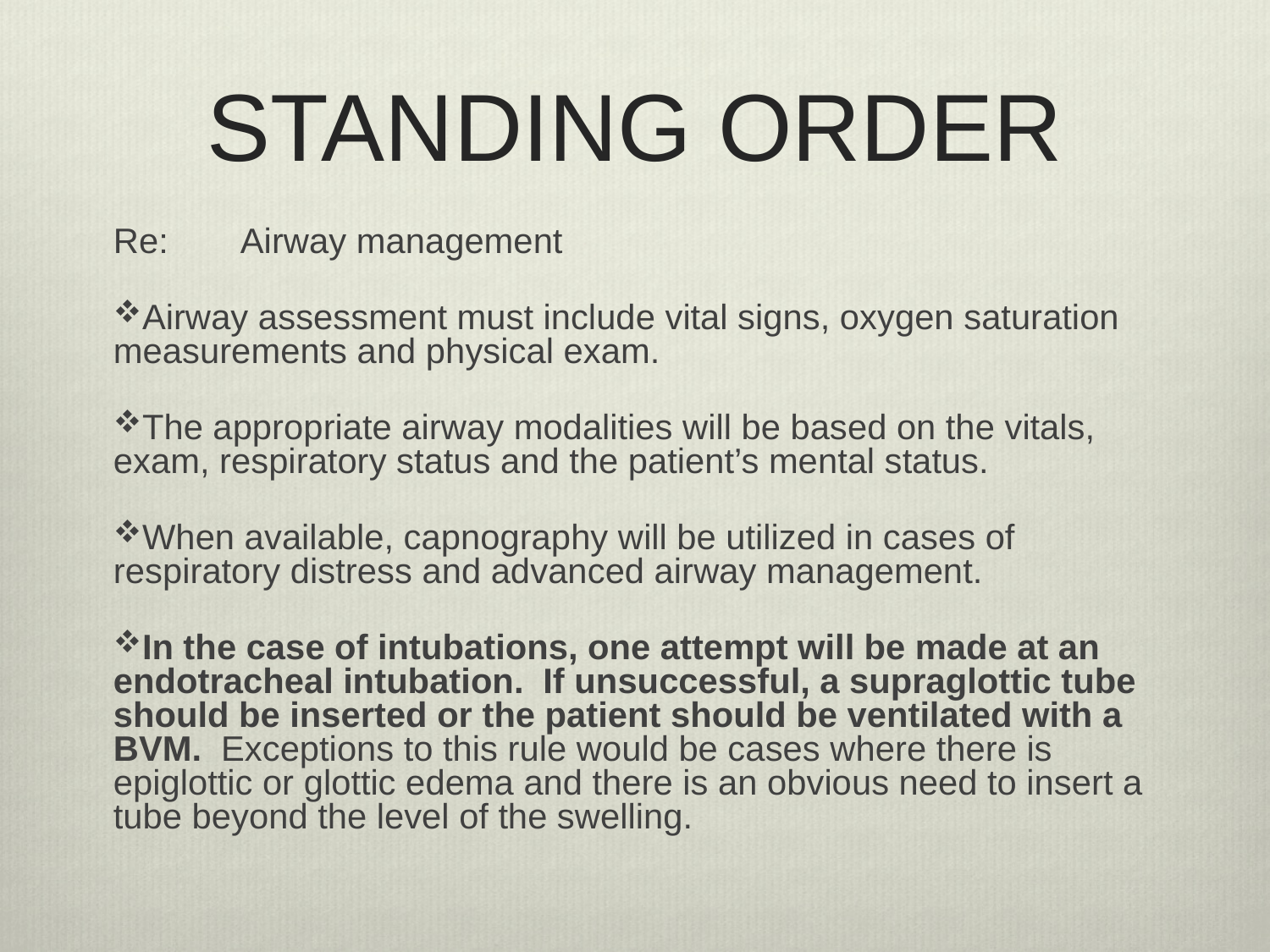

# STANDING ORDER
Re:	Airway management
Airway assessment must include vital signs, oxygen saturation measurements and physical exam.
The appropriate airway modalities will be based on the vitals, exam, respiratory status and the patient’s mental status.
When available, capnography will be utilized in cases of respiratory distress and advanced airway management.
In the case of intubations, one attempt will be made at an endotracheal intubation.  If unsuccessful, a supraglottic tube should be inserted or the patient should be ventilated with a BVM.  Exceptions to this rule would be cases where there is epiglottic or glottic edema and there is an obvious need to insert a tube beyond the level of the swelling.